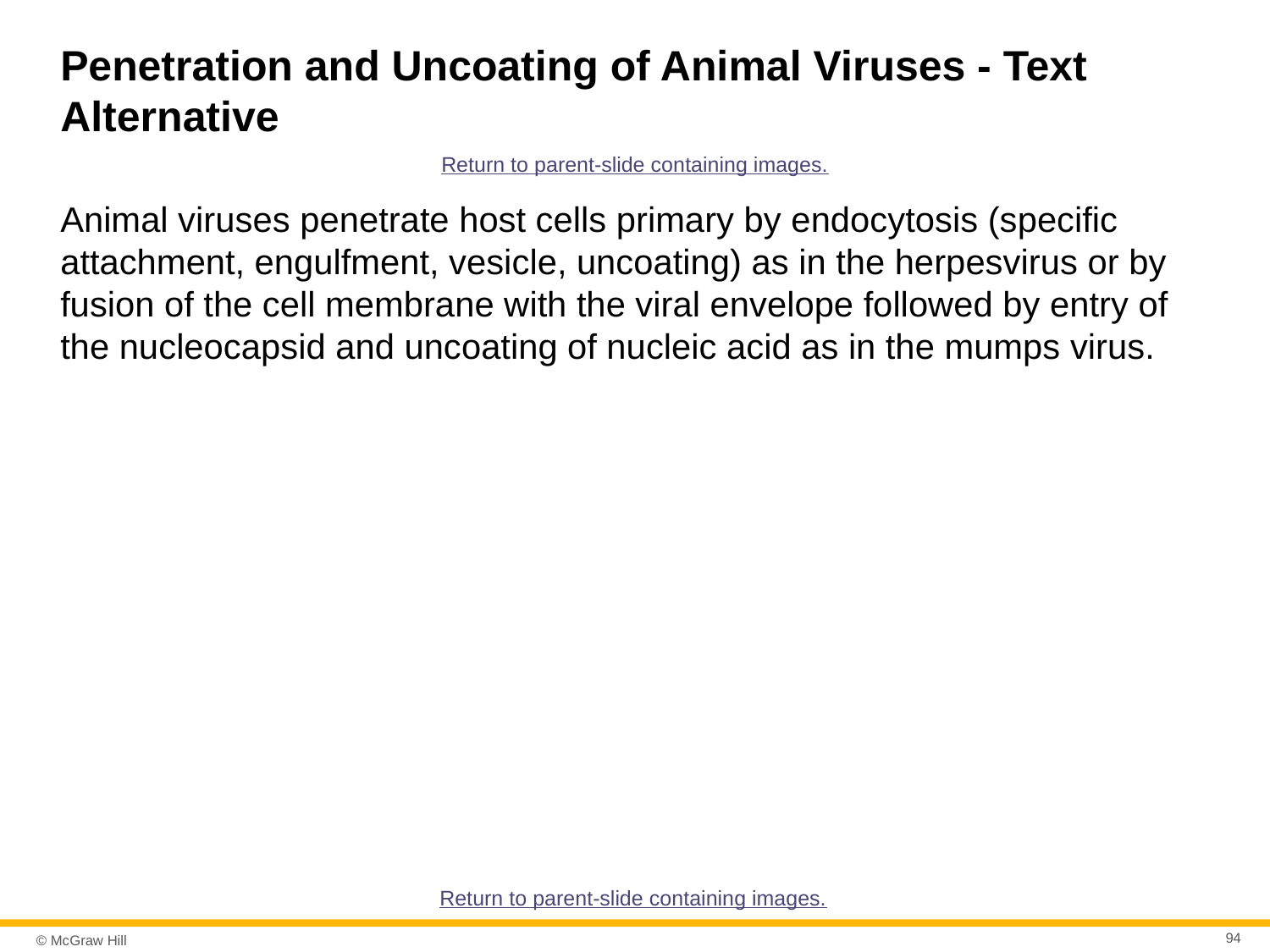

# Penetration and Uncoating of Animal Viruses - Text Alternative
Return to parent-slide containing images.
Animal viruses penetrate host cells primary by endocytosis (specific attachment, engulfment, vesicle, uncoating) as in the herpesvirus or by fusion of the cell membrane with the viral envelope followed by entry of the nucleocapsid and uncoating of nucleic acid as in the mumps virus.
Return to parent-slide containing images.